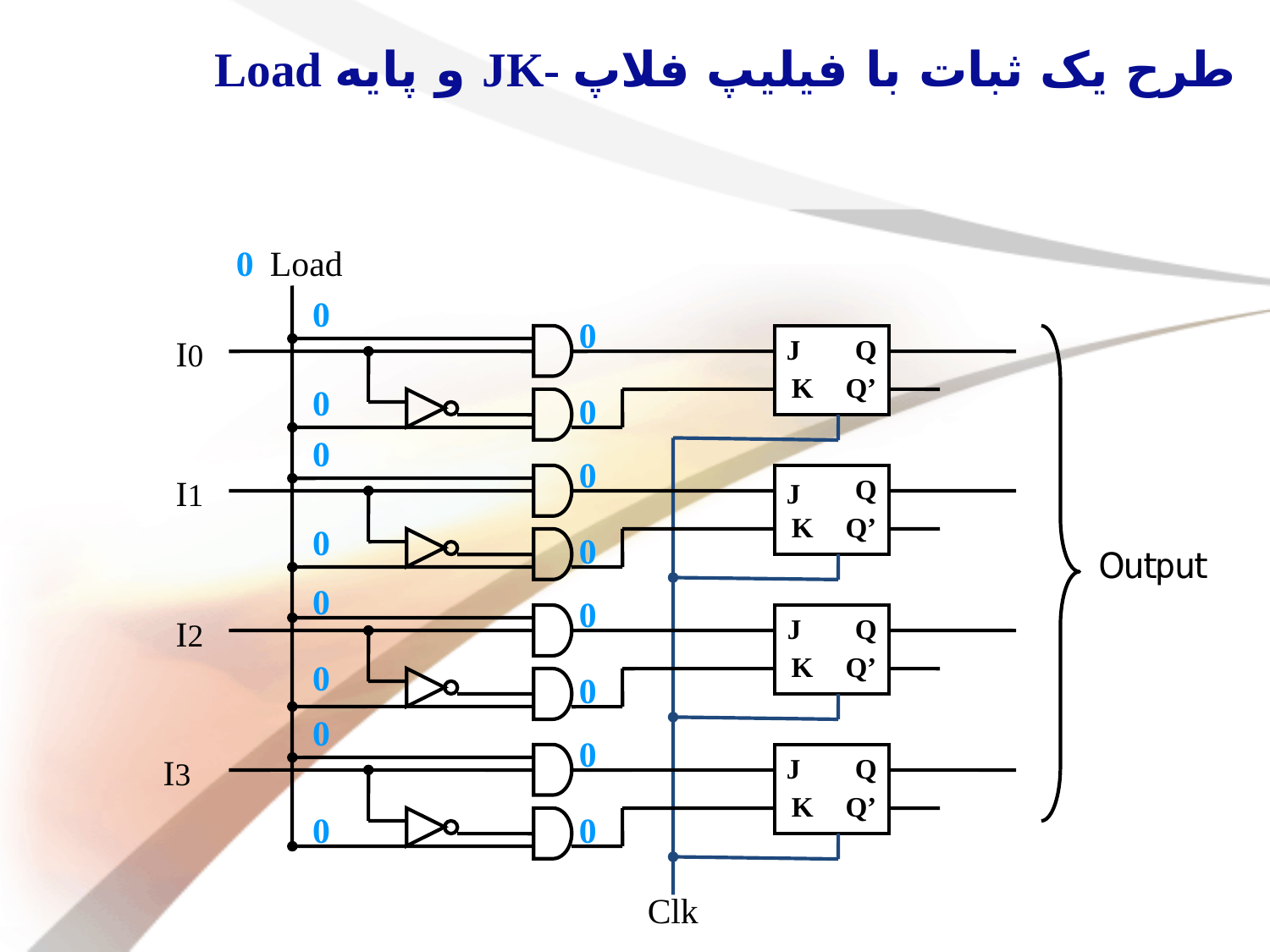

# Load و پایه JK- طرح یک ثبات با فیلیپ فلاپ
0
Load

0
0
I0

J
Q

K
Q’
0
0

0

0
I1

Q
J

K
Q’
0
0

Output

0

0
I2

J
Q

K
Q’
0
0

0

0
I3

J

Q

K
Q’
0
0

Clk